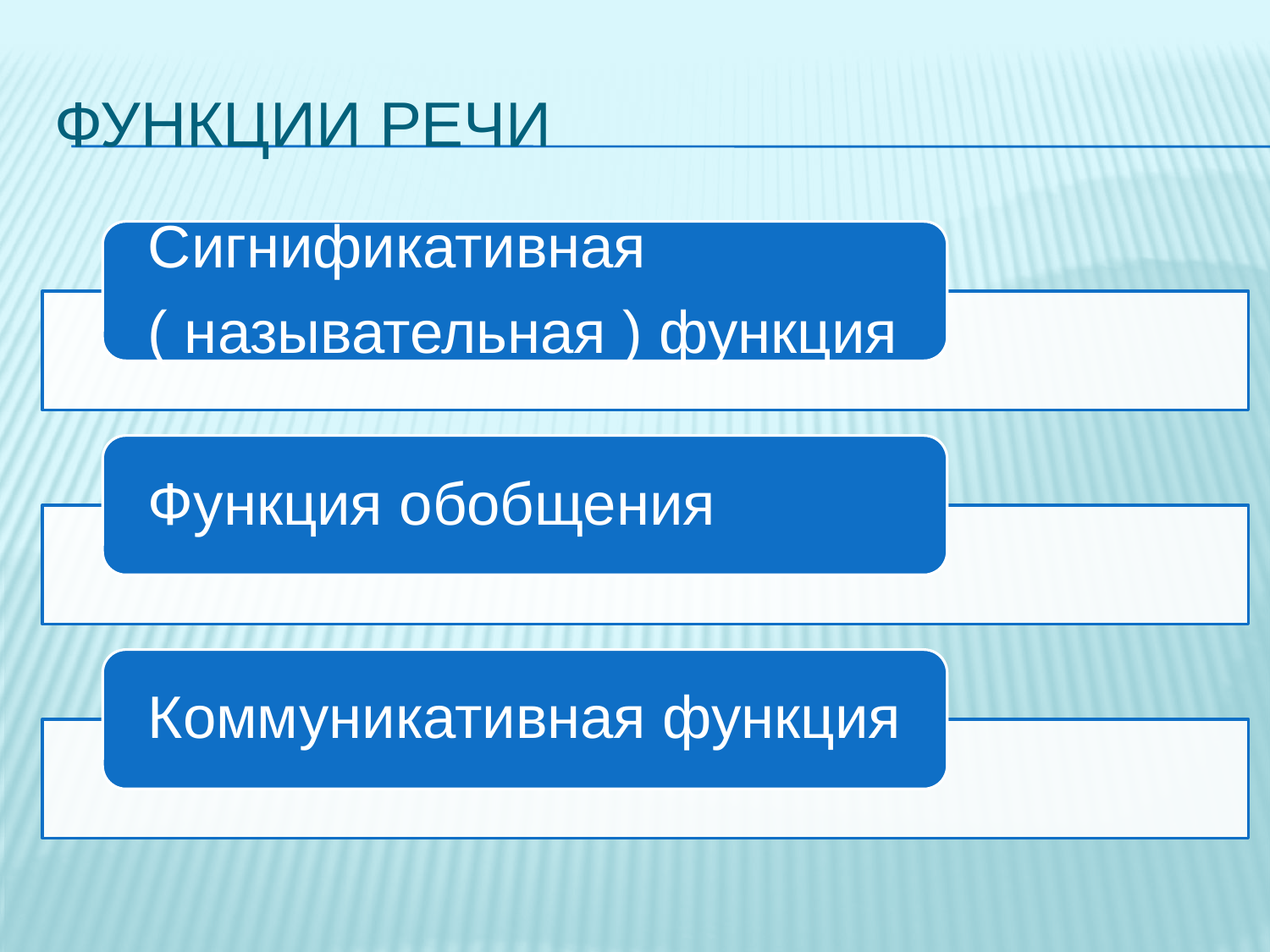

# Функции речи
Сигнификативная
( назывательная ) функция
Функция обобщения
Коммуникативная функция